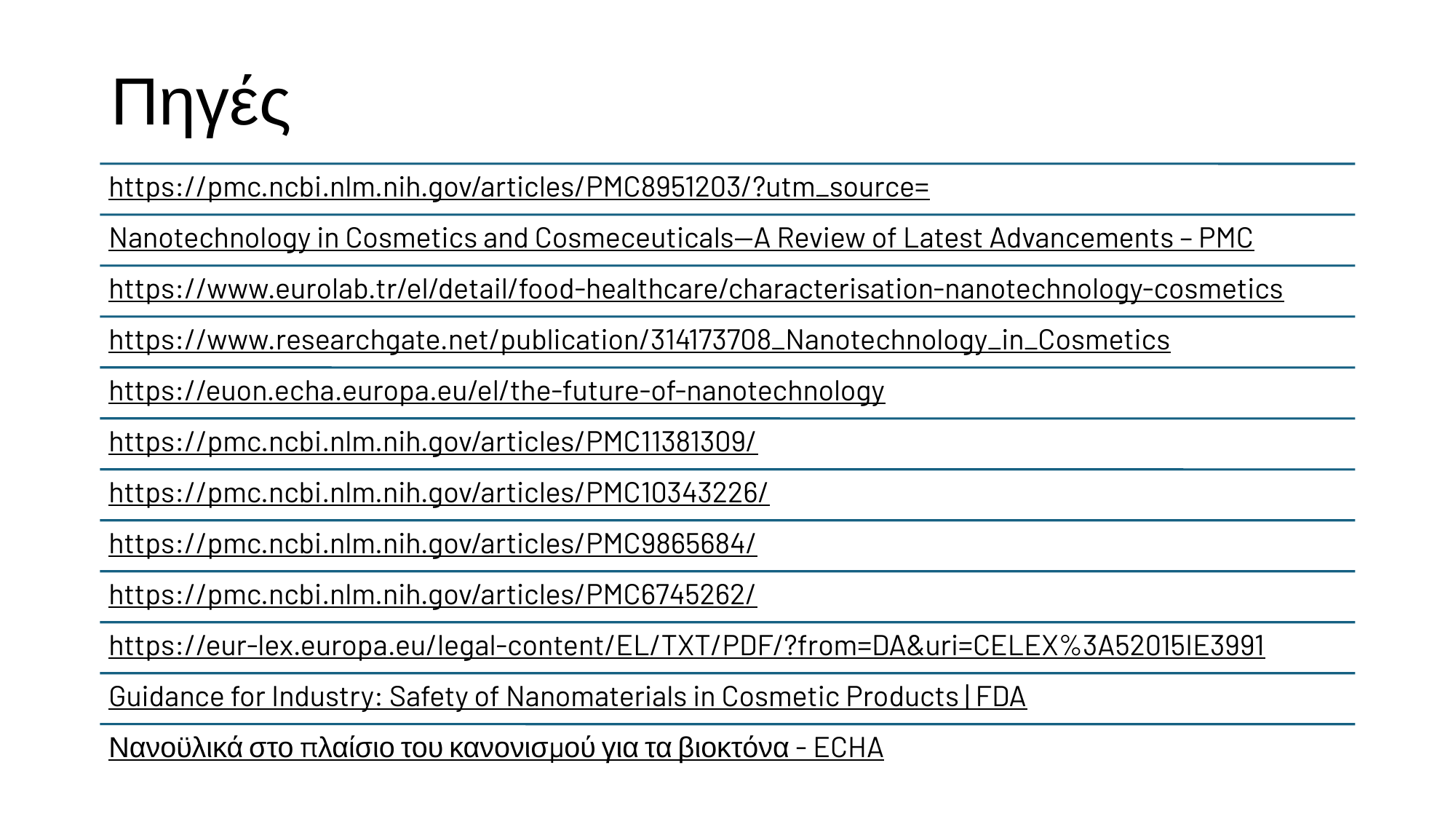

# Πηγές
https://pmc.ncbi.nlm.nih.gov/articles/PMC8951203/?utm_source=
Nanotechnology in Cosmetics and Cosmeceuticals—A Review of Latest Advancements – PMC
https://www.eurolab.tr/el/detail/food-healthcare/characterisation-nanotechnology-cosmetics
https://www.researchgate.net/publication/314173708_Nanotechnology_in_Cosmetics
https://euon.echa.europa.eu/el/the-future-of-nanotechnology
https://pmc.ncbi.nlm.nih.gov/articles/PMC11381309/
https://pmc.ncbi.nlm.nih.gov/articles/PMC10343226/
https://pmc.ncbi.nlm.nih.gov/articles/PMC9865684/
https://pmc.ncbi.nlm.nih.gov/articles/PMC6745262/
https://eur-lex.europa.eu/legal-content/EL/TXT/PDF/?from=DA&uri=CELEX%3A52015IE3991
Guidance for Industry: Safety of Nanomaterials in Cosmetic Products | FDA
Νανοϋλικά στο πλαίσιο του κανονισμού για τα βιοκτόνα - ECHA